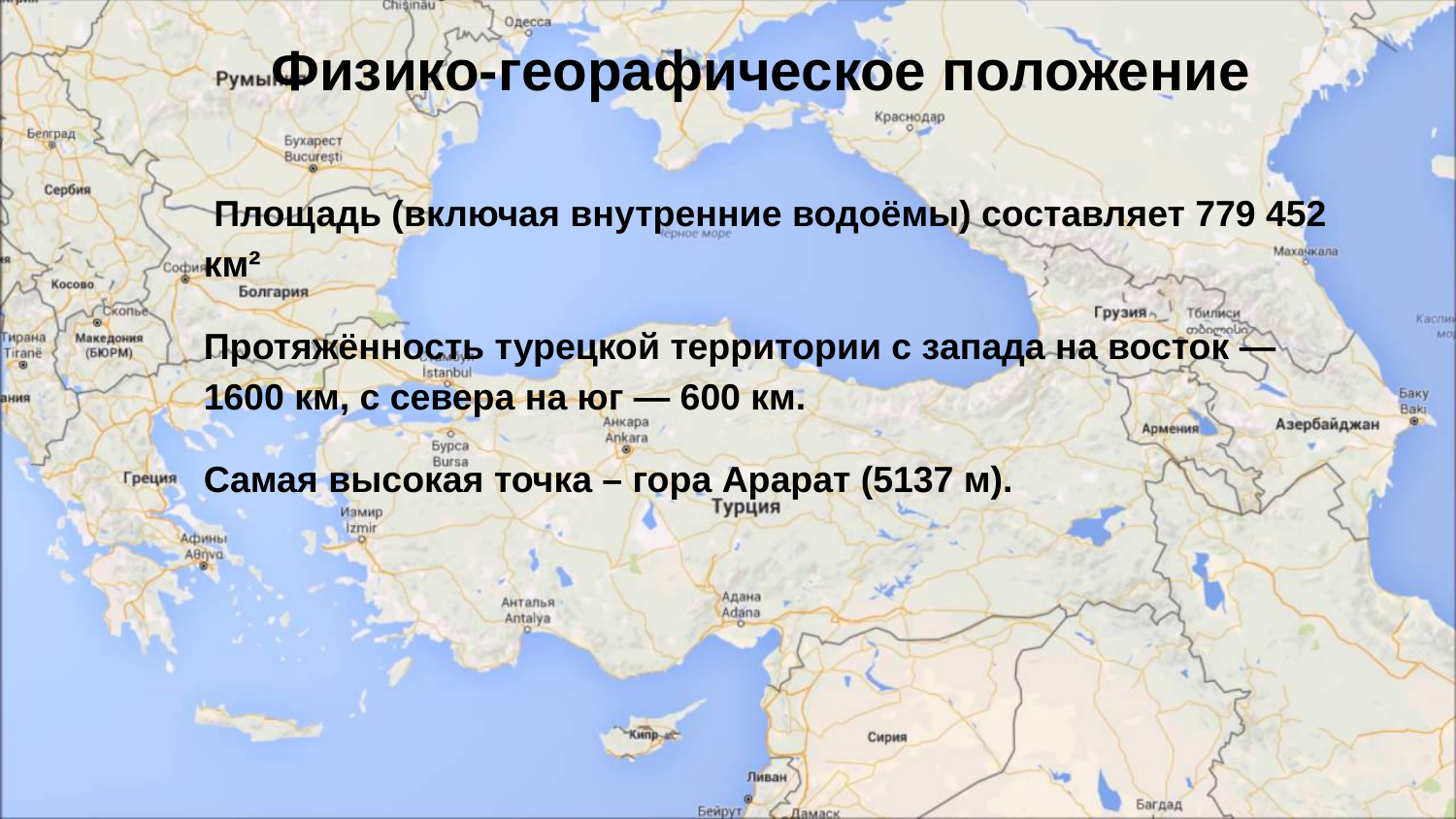

# Физико-георафическое положение
 Площадь (включая внутренние водоёмы) составляет 779 452 км²
Протяжённость турецкой территории с запада на восток — 1600 км, с севера на юг — 600 км.
Самая высокая точка – гора Арарат (5137 м).